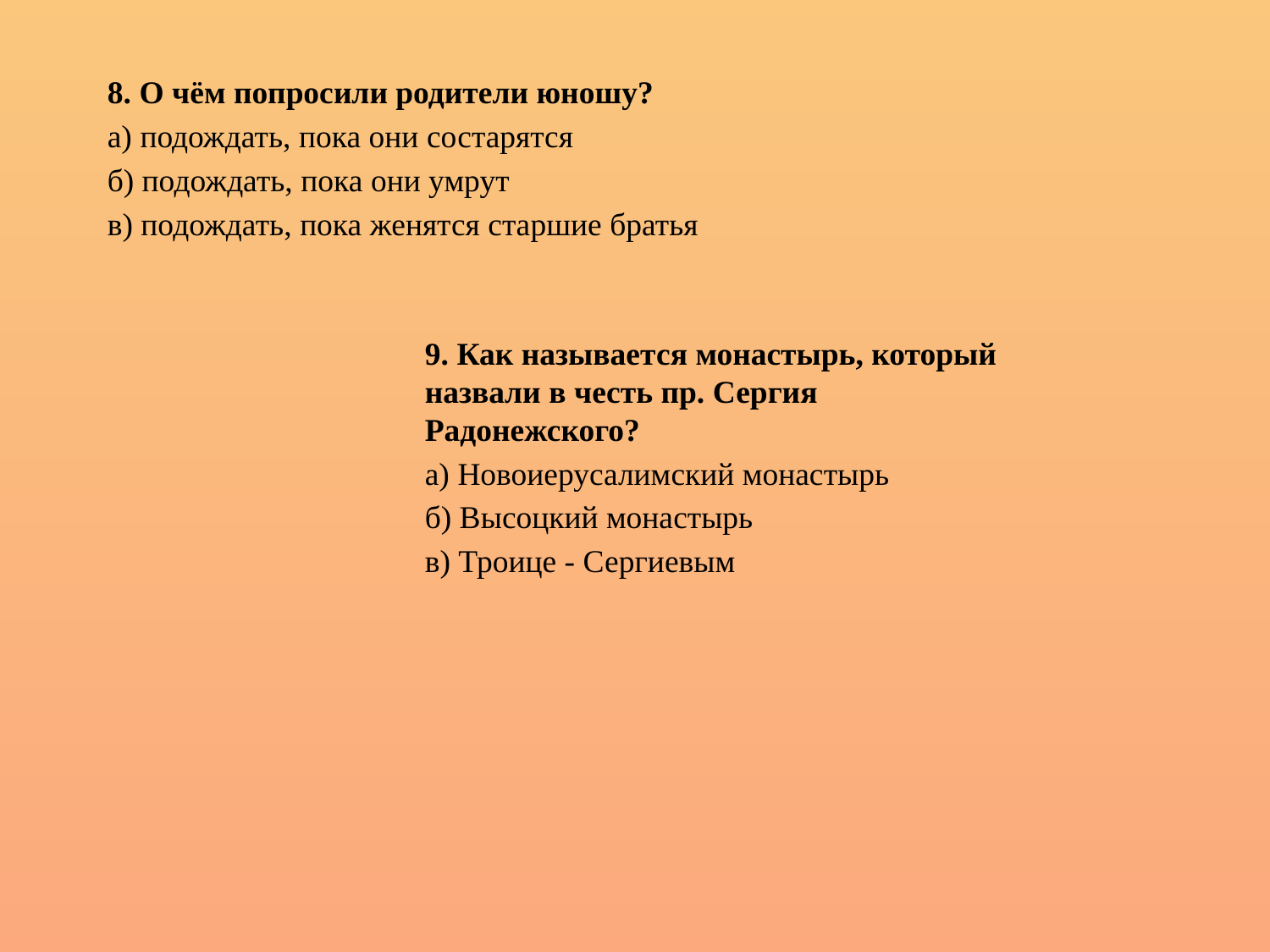

8. О чём попросили родители юношу?
а) подождать, пока они состарятся
б) подождать, пока они умрут
в) подождать, пока женятся старшие братья
9. Как называется монастырь, который назвали в честь пр. Сергия Радонежского?
а) Новоиерусалимский монастырь
б) Высоцкий монастырь
в) Троице - Сергиевым